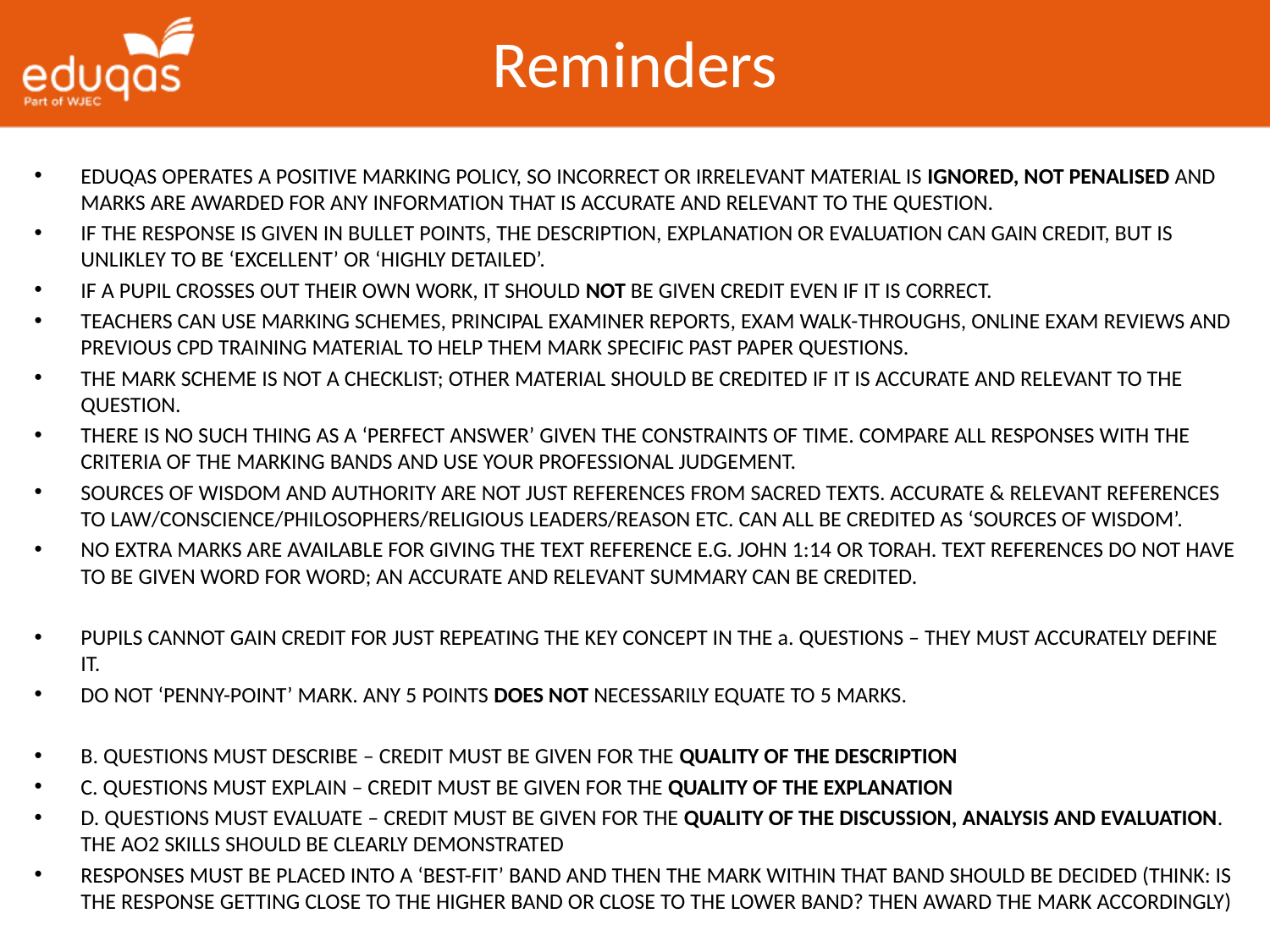

# Reminders
EDUQAS OPERATES A POSITIVE MARKING POLICY, SO INCORRECT OR IRRELEVANT MATERIAL IS IGNORED, NOT PENALISED AND MARKS ARE AWARDED FOR ANY INFORMATION THAT IS ACCURATE AND RELEVANT TO THE QUESTION.
IF THE RESPONSE IS GIVEN IN BULLET POINTS, THE DESCRIPTION, EXPLANATION OR EVALUATION CAN GAIN CREDIT, BUT IS UNLIKLEY TO BE ‘EXCELLENT’ OR ‘HIGHLY DETAILED’.
IF A PUPIL CROSSES OUT THEIR OWN WORK, IT SHOULD NOT BE GIVEN CREDIT EVEN IF IT IS CORRECT.
TEACHERS CAN USE MARKING SCHEMES, PRINCIPAL EXAMINER REPORTS, EXAM WALK-THROUGHS, ONLINE EXAM REVIEWS AND PREVIOUS CPD TRAINING MATERIAL TO HELP THEM MARK SPECIFIC PAST PAPER QUESTIONS.
THE MARK SCHEME IS NOT A CHECKLIST; OTHER MATERIAL SHOULD BE CREDITED IF IT IS ACCURATE AND RELEVANT TO THE QUESTION.
THERE IS NO SUCH THING AS A ‘PERFECT ANSWER’ GIVEN THE CONSTRAINTS OF TIME. COMPARE ALL RESPONSES WITH THE CRITERIA OF THE MARKING BANDS AND USE YOUR PROFESSIONAL JUDGEMENT.
SOURCES OF WISDOM AND AUTHORITY ARE NOT JUST REFERENCES FROM SACRED TEXTS. ACCURATE & RELEVANT REFERENCES TO LAW/CONSCIENCE/PHILOSOPHERS/RELIGIOUS LEADERS/REASON ETC. CAN ALL BE CREDITED AS ‘SOURCES OF WISDOM’.
NO EXTRA MARKS ARE AVAILABLE FOR GIVING THE TEXT REFERENCE E.G. JOHN 1:14 OR TORAH. TEXT REFERENCES DO NOT HAVE TO BE GIVEN WORD FOR WORD; AN ACCURATE AND RELEVANT SUMMARY CAN BE CREDITED.

PUPILS CANNOT GAIN CREDIT FOR JUST REPEATING THE KEY CONCEPT IN THE a. QUESTIONS – THEY MUST ACCURATELY DEFINE IT.
DO NOT ‘PENNY-POINT’ MARK. ANY 5 POINTS DOES NOT NECESSARILY EQUATE TO 5 MARKS.

B. QUESTIONS MUST DESCRIBE – CREDIT MUST BE GIVEN FOR THE QUALITY OF THE DESCRIPTION
C. QUESTIONS MUST EXPLAIN – CREDIT MUST BE GIVEN FOR THE QUALITY OF THE EXPLANATION
D. QUESTIONS MUST EVALUATE – CREDIT MUST BE GIVEN FOR THE QUALITY OF THE DISCUSSION, ANALYSIS AND EVALUATION. THE AO2 SKILLS SHOULD BE CLEARLY DEMONSTRATED
RESPONSES MUST BE PLACED INTO A ‘BEST-FIT’ BAND AND THEN THE MARK WITHIN THAT BAND SHOULD BE DECIDED (THINK: IS THE RESPONSE GETTING CLOSE TO THE HIGHER BAND OR CLOSE TO THE LOWER BAND? THEN AWARD THE MARK ACCORDINGLY)